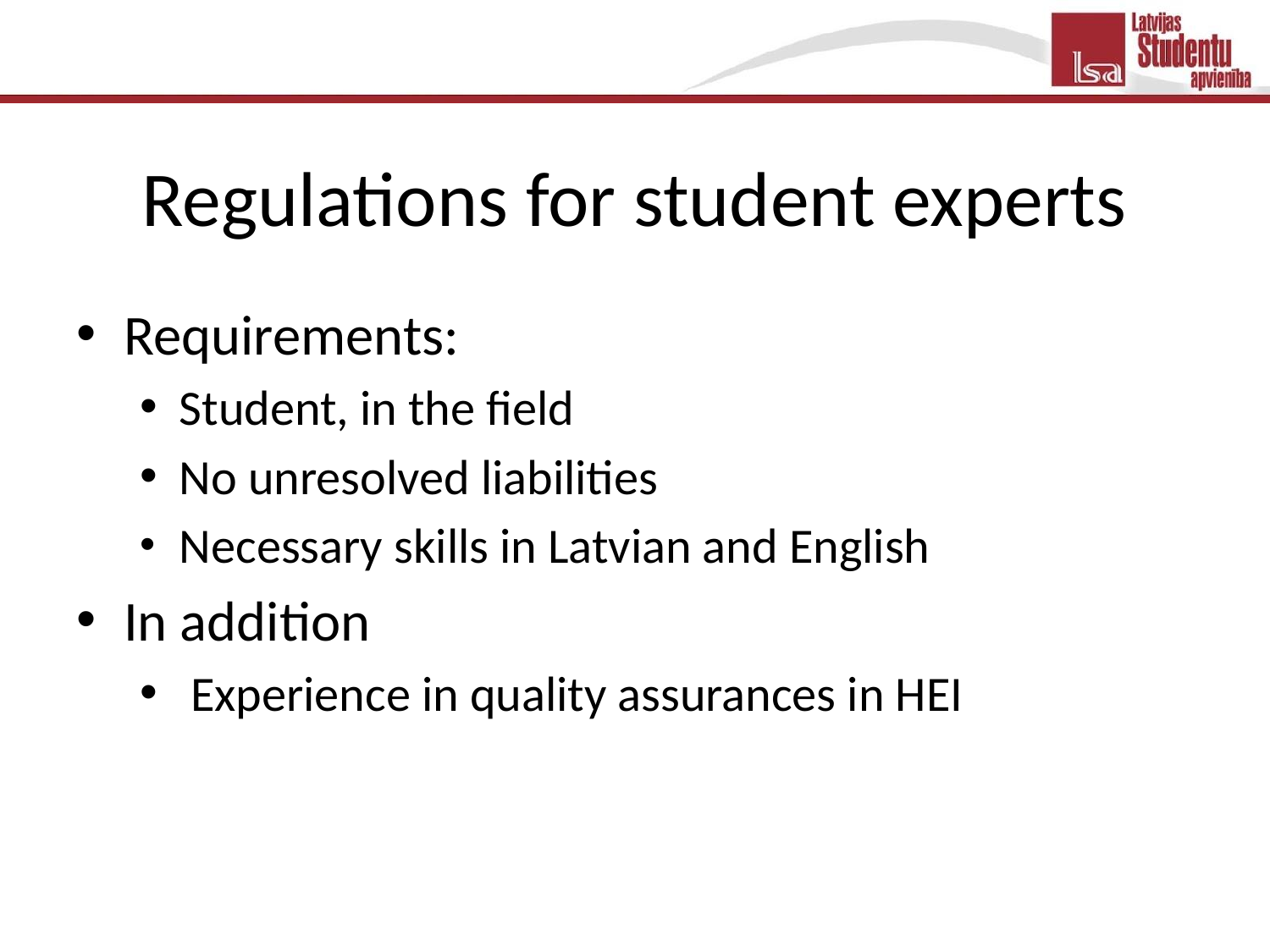

# Regulations for student experts
Requirements:
Student, in the field
No unresolved liabilities
Necessary skills in Latvian and English
In addition
 Experience in quality assurances in HEI